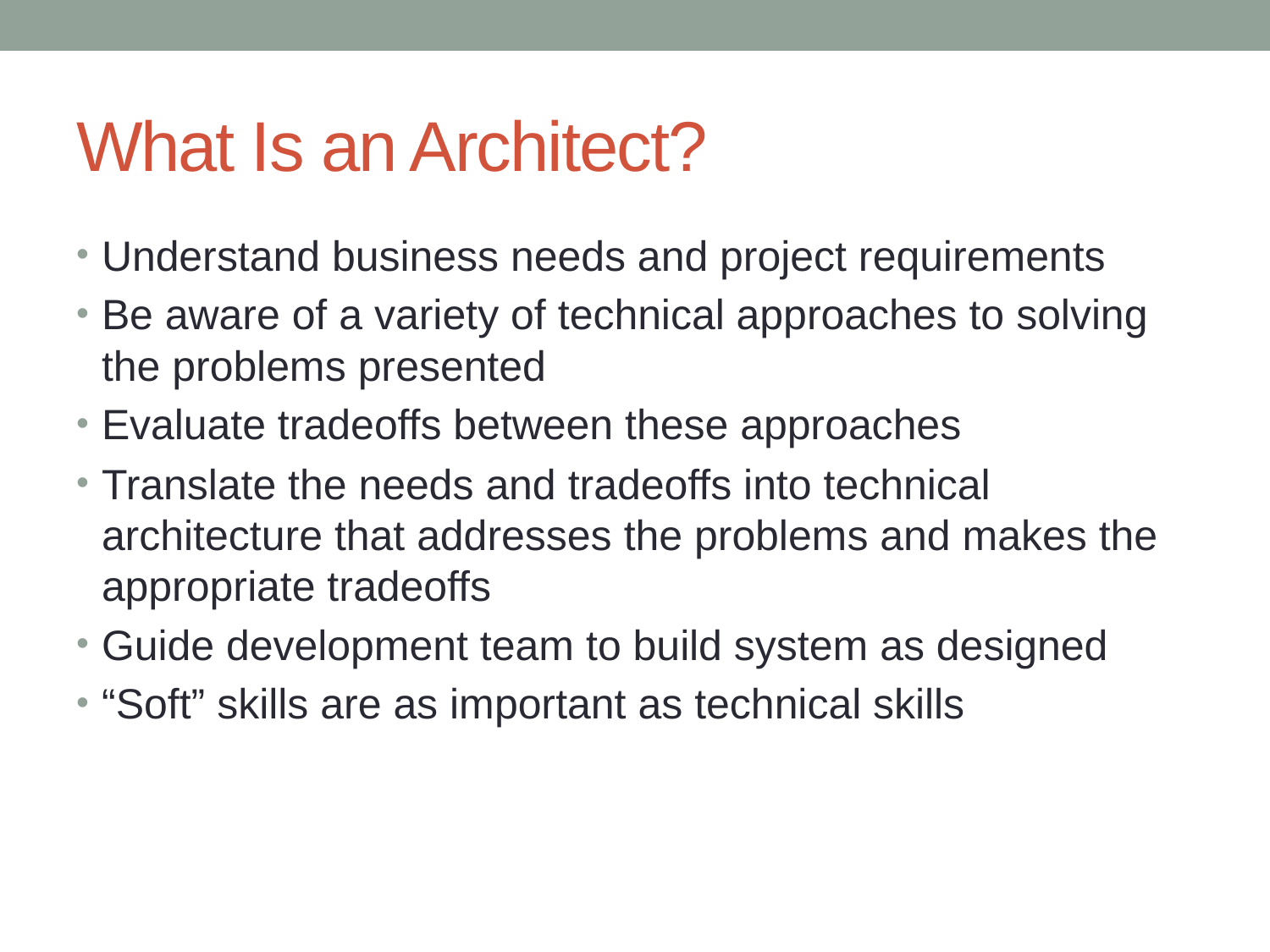

# What Is an Architect?
Understand business needs and project requirements
Be aware of a variety of technical approaches to solving the problems presented
Evaluate tradeoffs between these approaches
Translate the needs and tradeoffs into technical architecture that addresses the problems and makes the appropriate tradeoffs
Guide development team to build system as designed
“Soft” skills are as important as technical skills